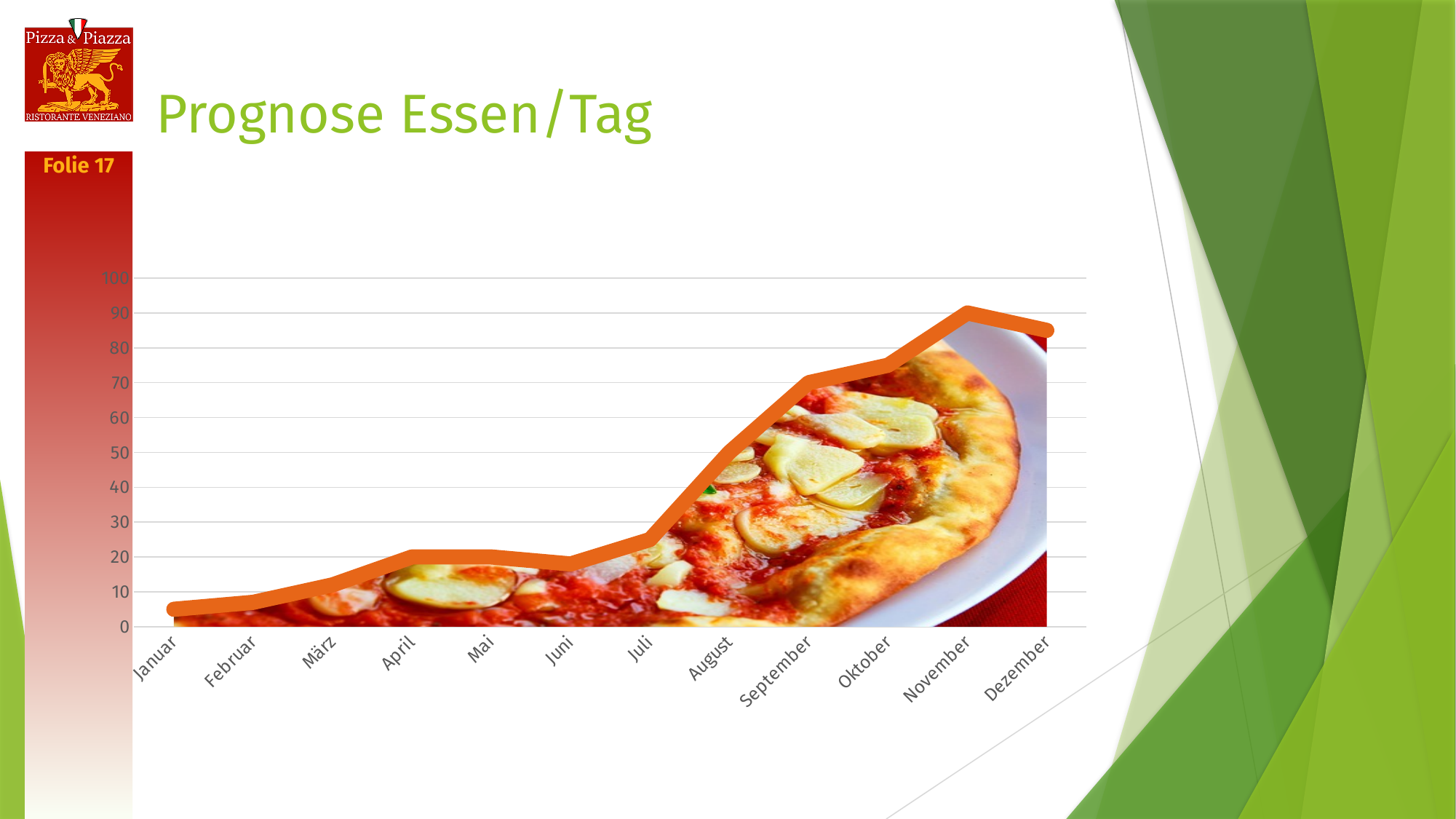

# Prognose Essen/Tag

### Chart

| Category | Essen/Tag | Spalte1 |
|---|---|---|
| Januar | 5.0 | 5.0 |
| Februar | 7.0 | 7.0 |
| März | 12.0 | 12.0 |
| April | 20.0 | 20.0 |
| Mai | 20.0 | 20.0 |
| Juni | 18.0 | 18.0 |
| Juli | 25.0 | 25.0 |
| August | 50.0 | 50.0 |
| September | 70.0 | 70.0 |
| Oktober | 75.0 | 75.0 |
| November | 90.0 | 90.0 |
| Dezember | 85.0 | 85.0 |